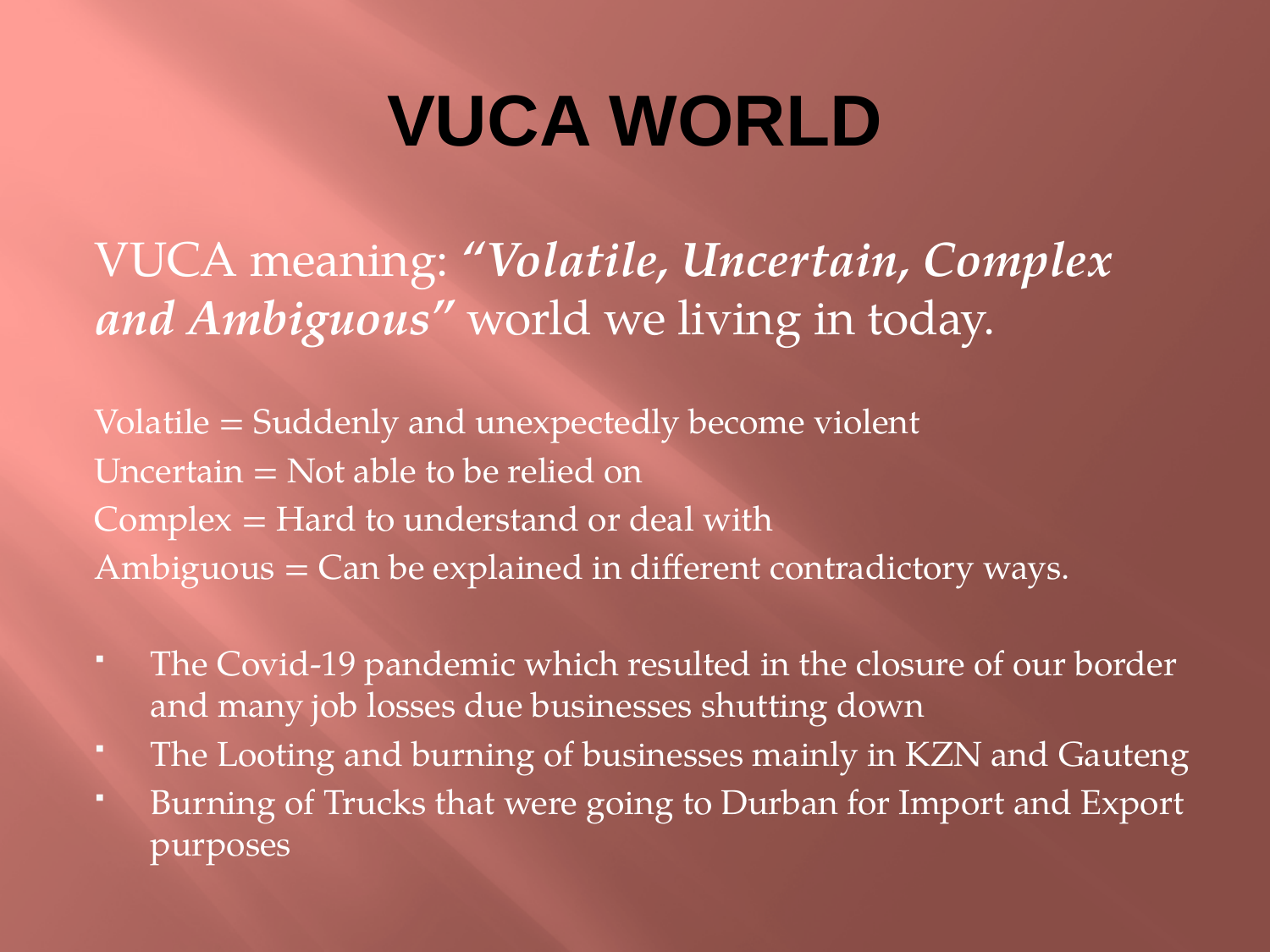

# VUCA WORLD
VUCA meaning: “Volatile, Uncertain, Complex and Ambiguous” world we living in today.

Volatile = Suddenly and unexpectedly become violent
Uncertain = Not able to be relied on
Complex = Hard to understand or deal with
Ambiguous = Can be explained in different contradictory ways.

The Covid-19 pandemic which resulted in the closure of our border and many job losses due businesses shutting down
The Looting and burning of businesses mainly in KZN and Gauteng
Burning of Trucks that were going to Durban for Import and Export purposes